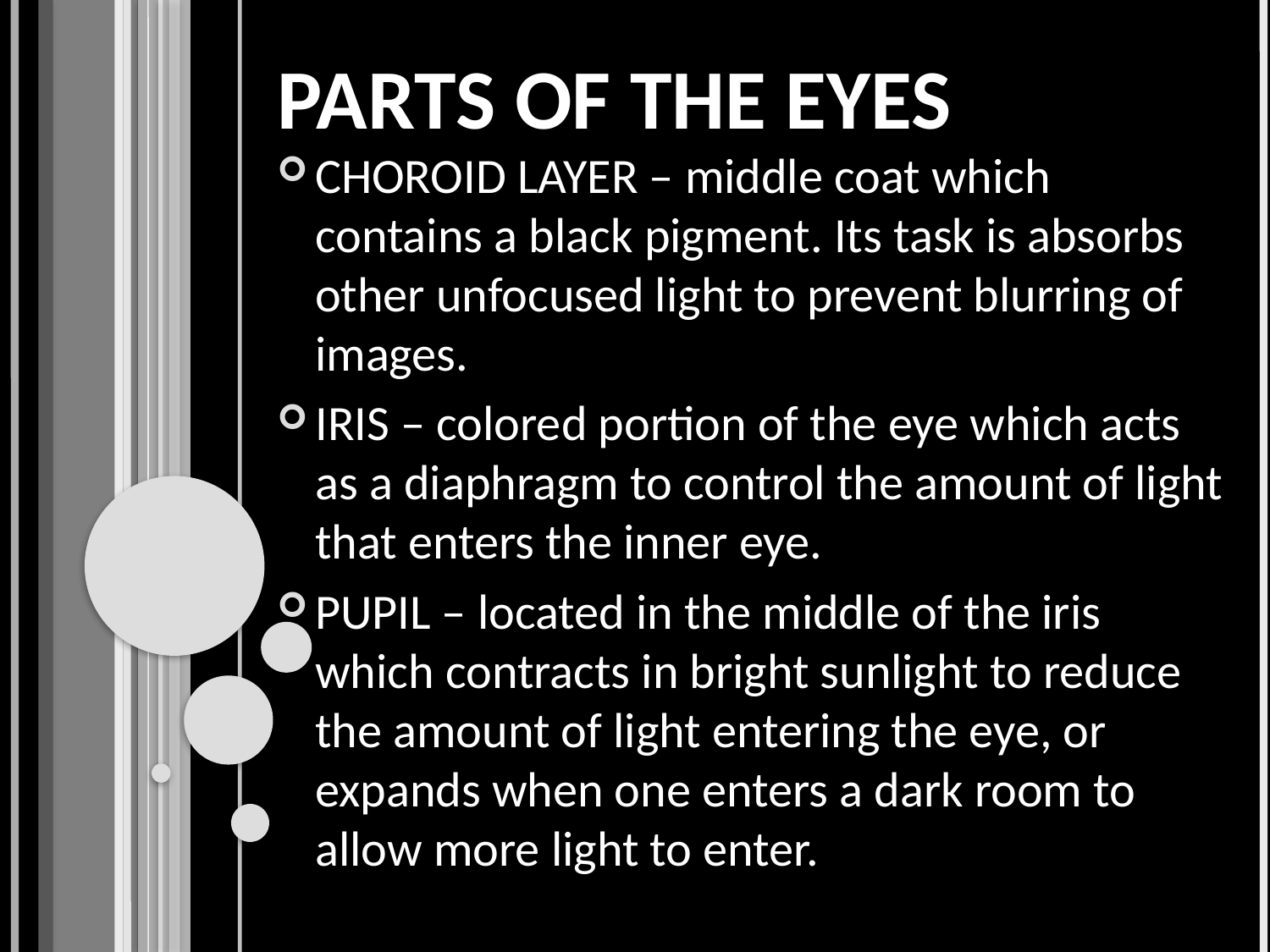

# PARTS OF THE EYES
CHOROID LAYER – middle coat which contains a black pigment. Its task is absorbs other unfocused light to prevent blurring of images.
IRIS – colored portion of the eye which acts as a diaphragm to control the amount of light that enters the inner eye.
PUPIL – located in the middle of the iris which contracts in bright sunlight to reduce the amount of light entering the eye, or expands when one enters a dark room to allow more light to enter.